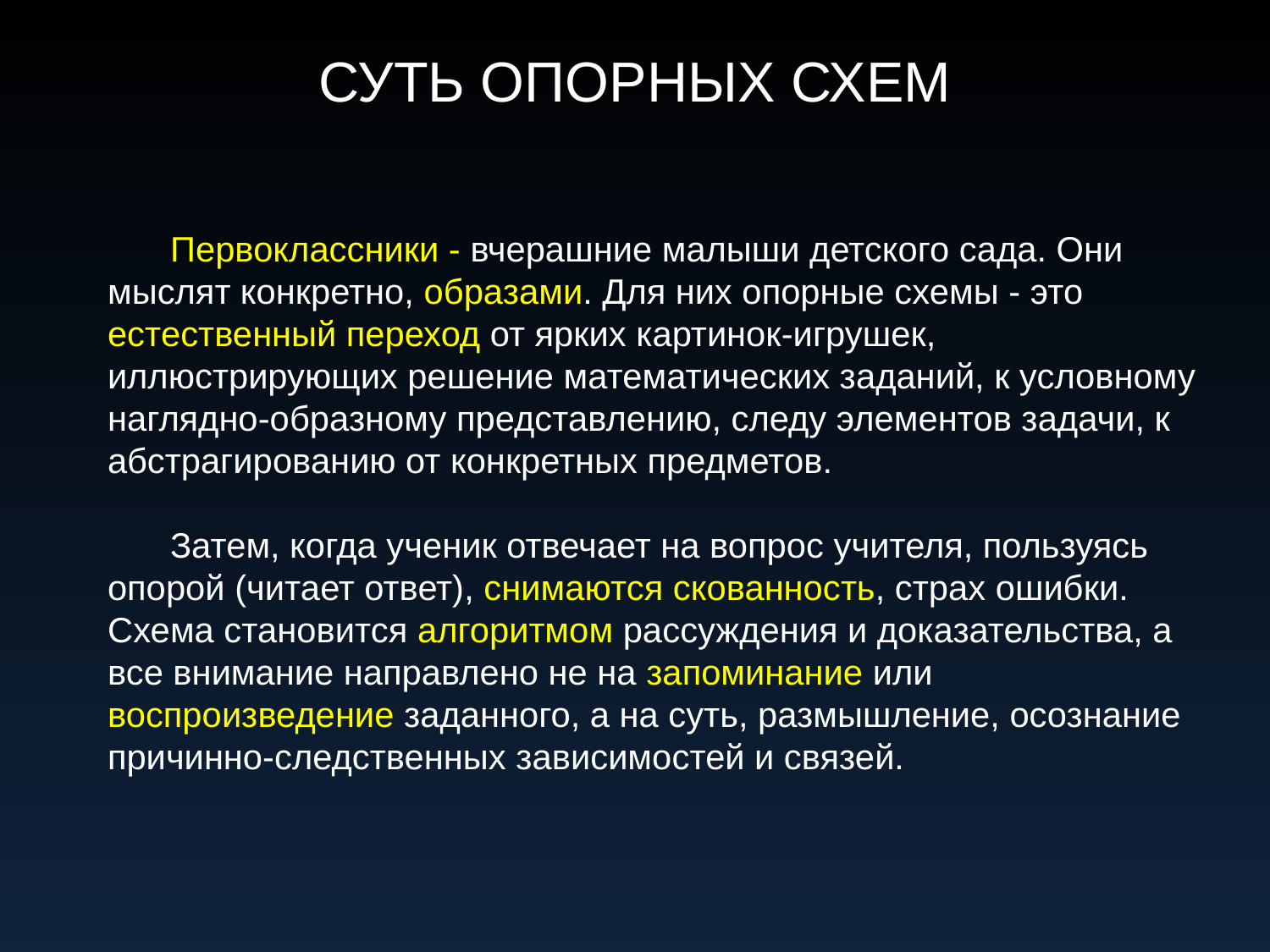

# СУТЬ ОПОРНЫХ СХЕМ
Первоклассники - вчерашние малыши детского сада. Они мыслят конкретно, образами. Для них опорные схемы - это естественный переход от ярких картинок-игрушек, иллюстрирующих решение математических заданий, к условному наглядно-образному представлению, следу элементов задачи, к абстрагированию от конкретных предметов.

Затем, когда ученик отвечает на вопрос учителя, пользуясь опорой (читает ответ), снимаются скованность, страх ошибки. Схема становится алгоритмом рассуждения и доказательства, а все внимание направлено не на запоминание или воспроизведение заданного, а на суть, размышление, осознание причинно-следственных зависимостей и связей.